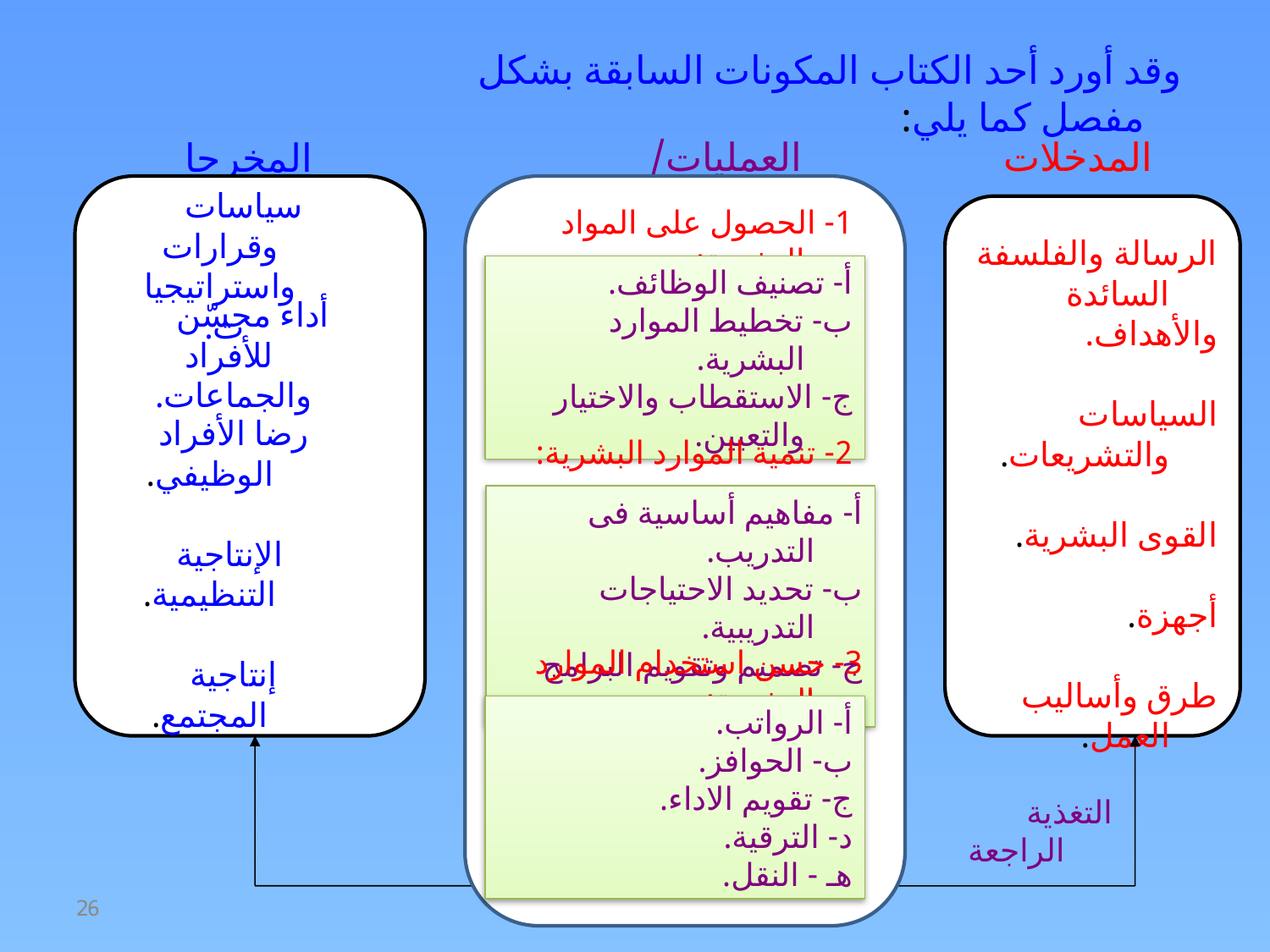

وقد أورد أحد الكتاب المكونات السابقة بشكل مفصل كما يلي:
العمليات/ الوظائف
المدخلات
المخرجات

سياسات وقرارات واستراتيجيات.

1- الحصول على المواد البشرية:

الرسالة والفلسفة السائدة
والأهداف.

السياسات والتشريعات.

القوى البشرية.

أجهزة.

طرق وأساليب العمل.

أ- تصنيف الوظائف.
ب- تخطيط الموارد البشرية.
ج- الاستقطاب والاختيار والتعيين.
أداء محسّن للأفراد والجماعات.
الاستقطاب والتعيين.
رضا الأفراد الوظيفي.

 الإنتاجية التنظيمية.

إنتاجية المجتمع.
2- تنمية الموارد البشرية:
تقييم الأداء .
التدريب والتنمية .
تمديد الرواتب والأجور والمزايا الاضافية .
أ- مفاهيم أساسية فى التدريب.
ب- تحديد الاحتياجات التدريبية.
ج- تصميم وتقويم البرامج التدريبية.
3- حسن استخدام الموارد البشرية:

حفز العاملين وتنشيطهم ومعالجة أوضاعهم و مشكلاتهم .
أ- الرواتب.
ب- الحوافز.
ج- تقويم الاداء.
د- الترقية.
هـ - النقل.

التغذية الراجعة

التغذية الراجعة
26

Feed back